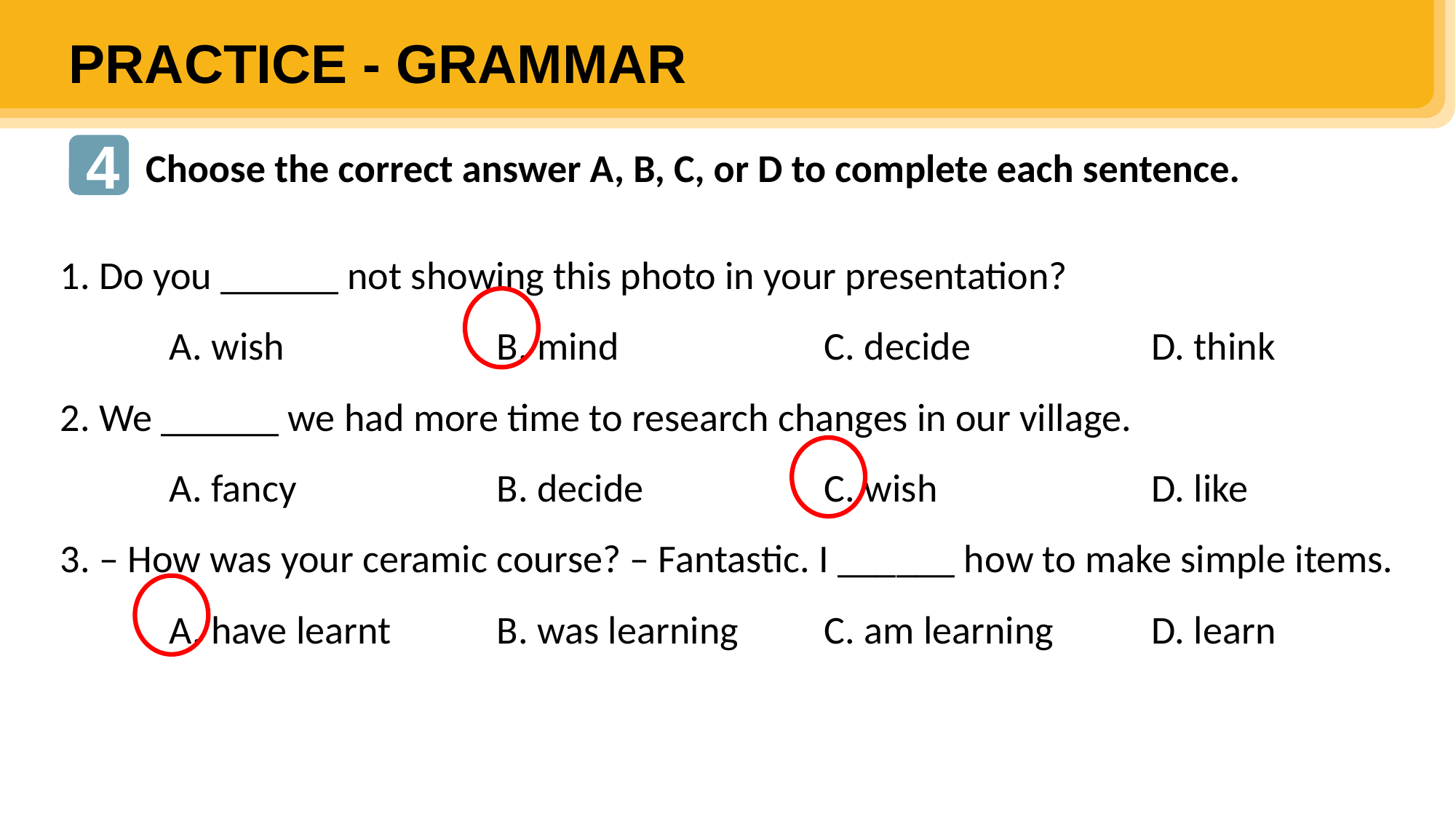

PRACTICE - GRAMMAR
4

Choose the correct answer A, B, C, or D to complete each sentence.
1. Do you ______ not showing this photo in your presentation?
	A. wish 		B. mind 		C. decide 		D. think
2. We ______ we had more time to research changes in our village.
	A. fancy 		B. decide 		C. wish 		D. like
3. – How was your ceramic course? – Fantastic. I ______ how to make simple items.
	A. have learnt 	B. was learning 	C. am learning 	D. learn